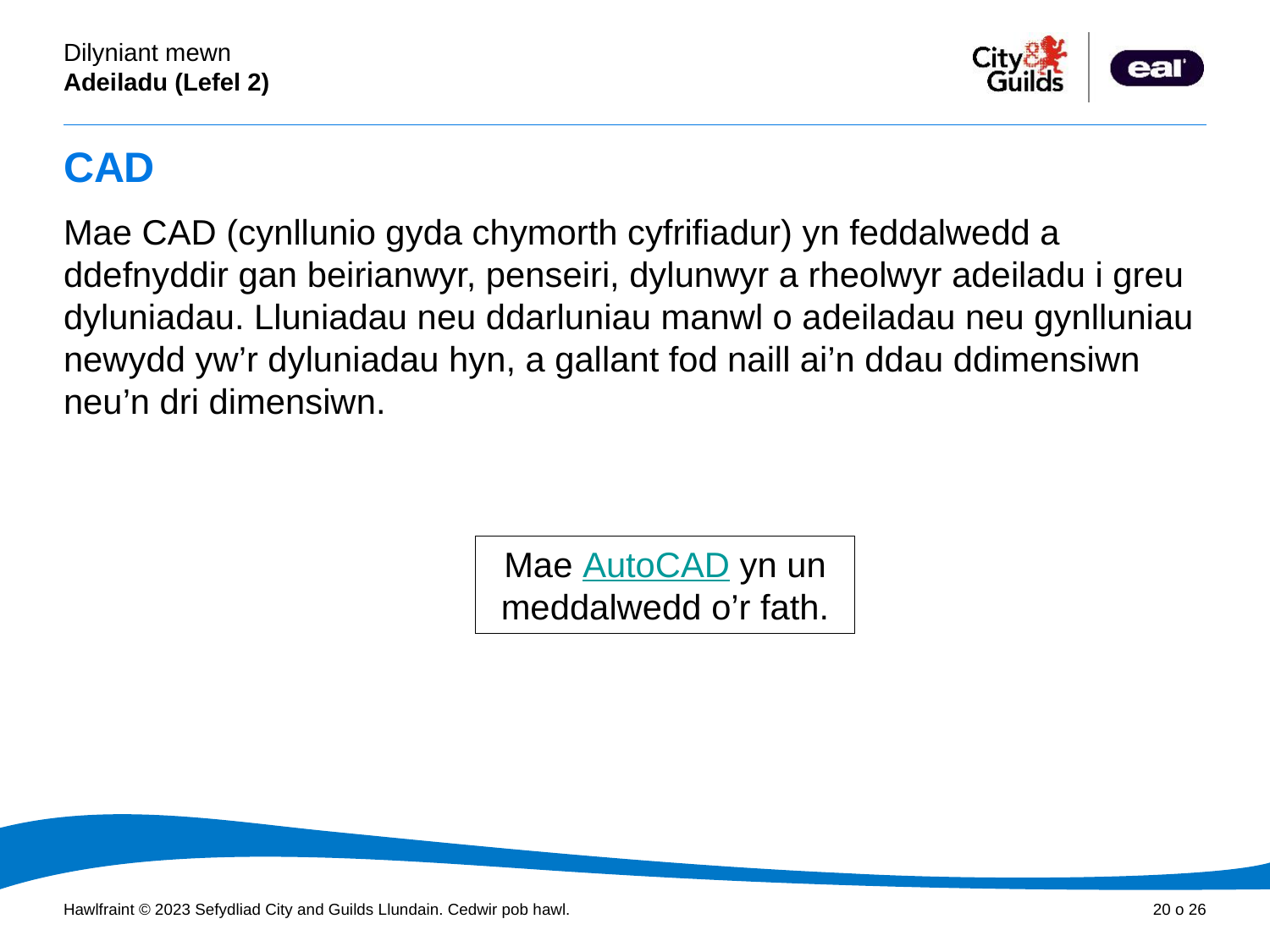

# CAD
Mae CAD (cynllunio gyda chymorth cyfrifiadur) yn feddalwedd a ddefnyddir gan beirianwyr, penseiri, dylunwyr a rheolwyr adeiladu i greu dyluniadau. Lluniadau neu ddarluniau manwl o adeiladau neu gynlluniau newydd yw’r dyluniadau hyn, a gallant fod naill ai’n ddau ddimensiwn neu’n dri dimensiwn.
Mae AutoCAD yn un meddalwedd o’r fath.